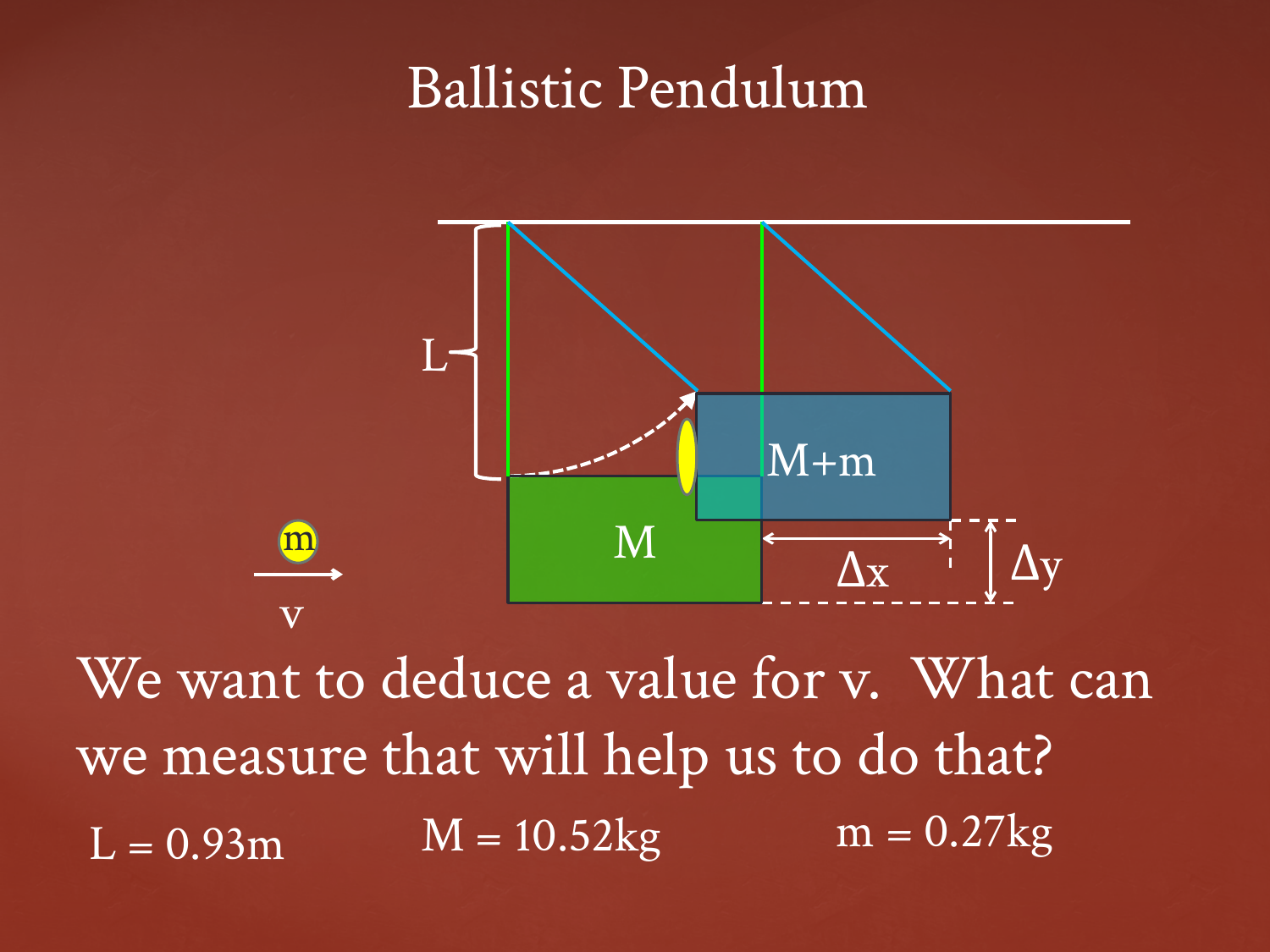

# Ballistic Pendulum

M
m
v

M+m

L
Δx
Δy
We want to deduce a value for v.  What can we measure that will help us to do that?
m = 0.27kg
M = 10.52kg
L = 0.93m